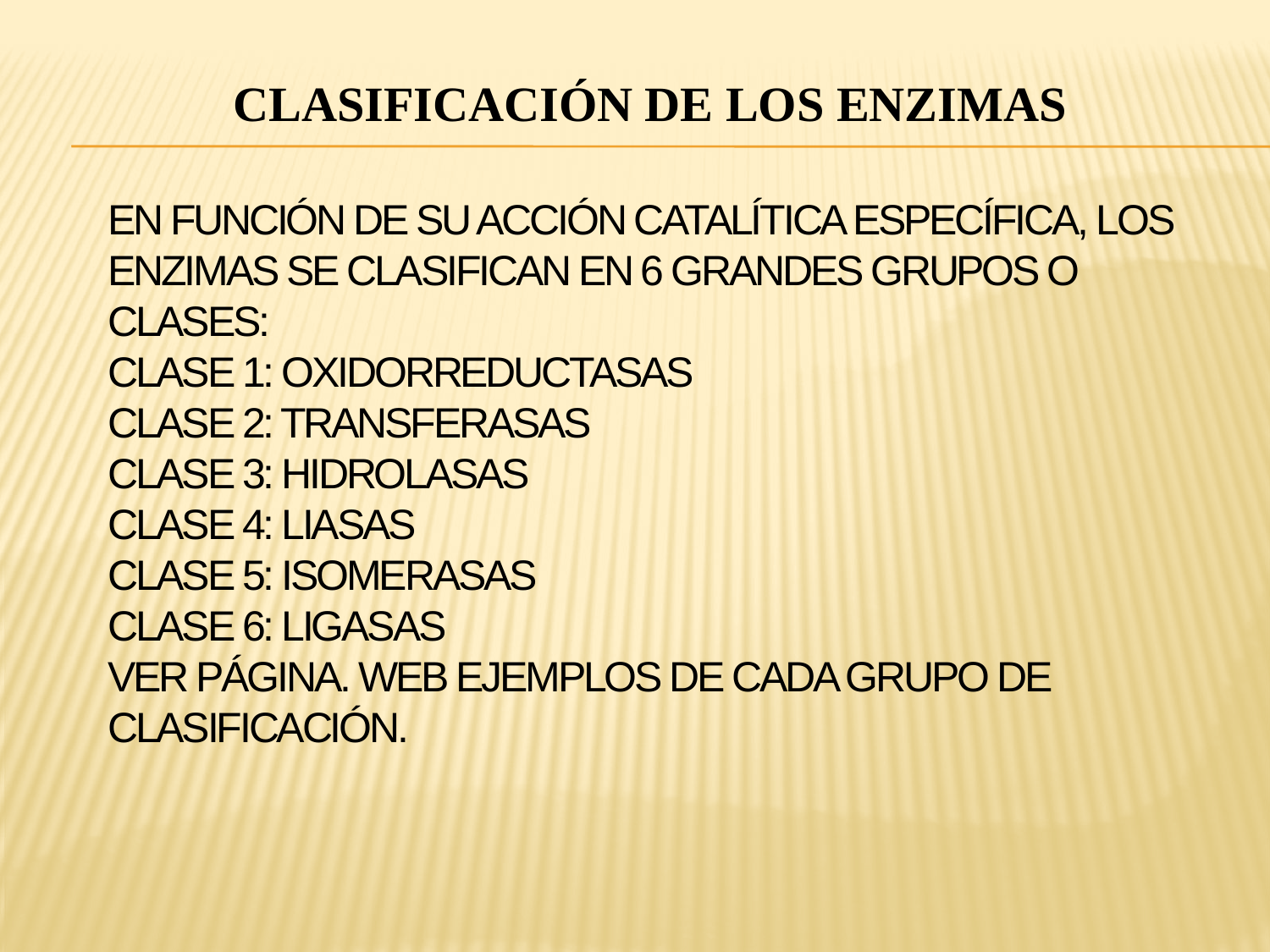

CLASIFICACIÓN DE LOS ENZIMAS
# En función de su acción catalítica específica, los enzimas se clasifican en 6 grandes grupos o clases: Clase 1: OXIDORREDUCTASAS Clase 2: TRANSFERASAS Clase 3: HIDROLASAS Clase 4: LIASAS Clase 5: ISOMERASAS Clase 6: LIGASAS Ver página. WEB ejemplos de cada grupo de clasificación.